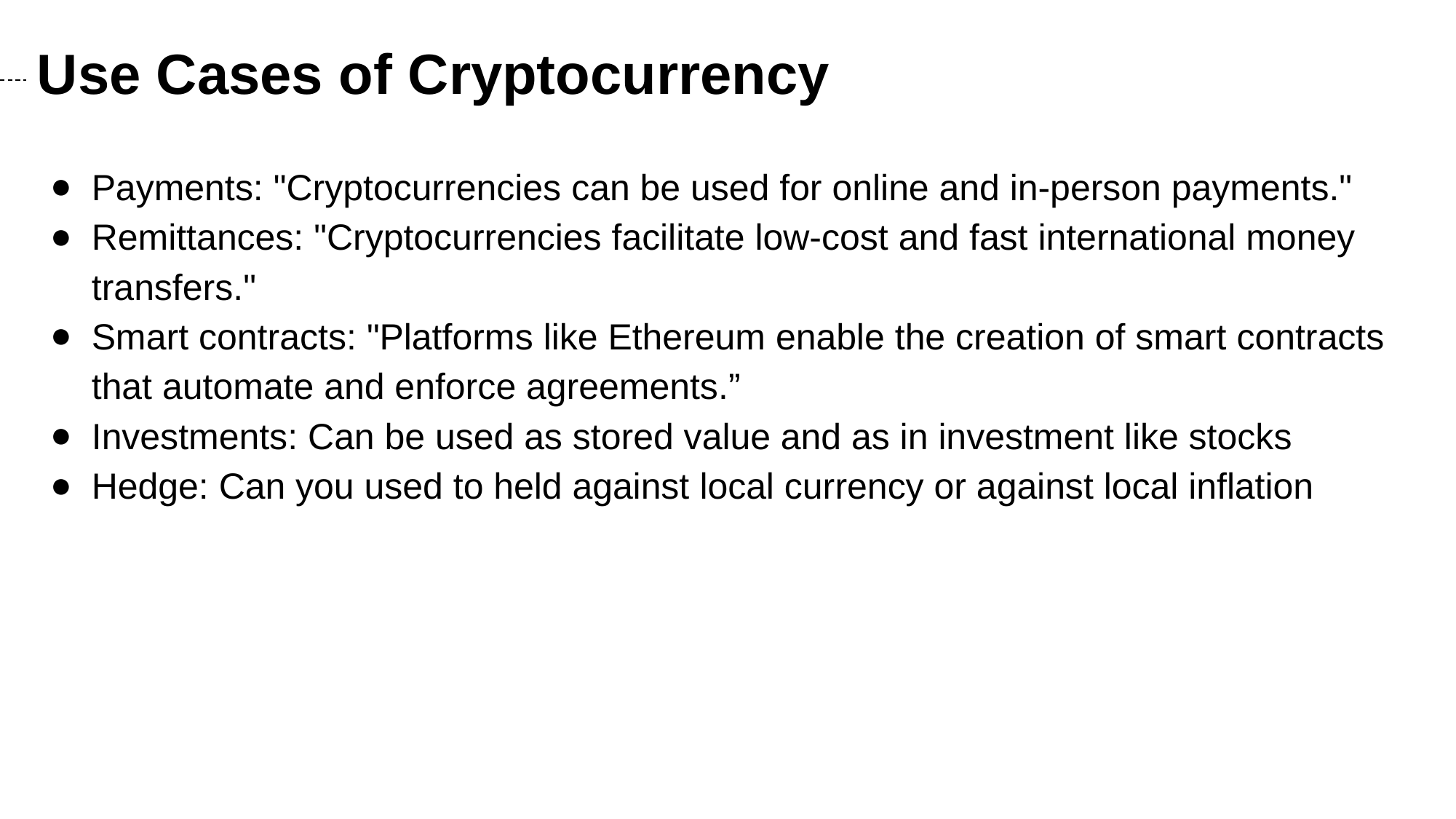

# Use Cases of Cryptocurrency
Payments: "Cryptocurrencies can be used for online and in-person payments."
Remittances: "Cryptocurrencies facilitate low-cost and fast international money transfers."
Smart contracts: "Platforms like Ethereum enable the creation of smart contracts that automate and enforce agreements.”
Investments: Can be used as stored value and as in investment like stocks
Hedge: Can you used to held against local currency or against local inflation